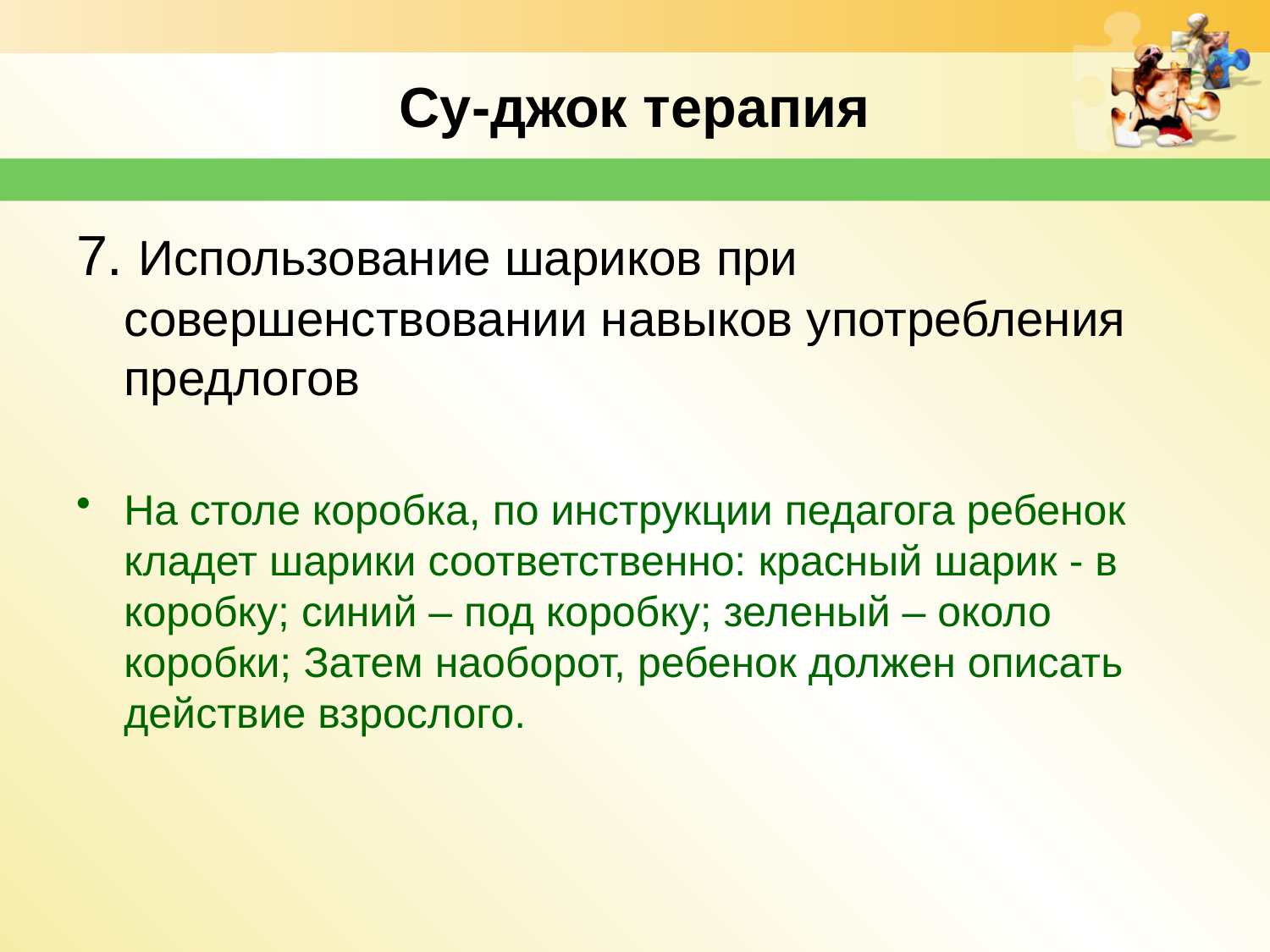

Су-джок терапия
7. Использование шариков при совершенствовании навыков употребления предлогов

На столе коробка, по инструкции педагога ребенок кладет шарики соответственно: красный шарик - в коробку; синий – под коробку; зеленый – около коробки; Затем наоборот, ребенок должен описать действие взрослого.